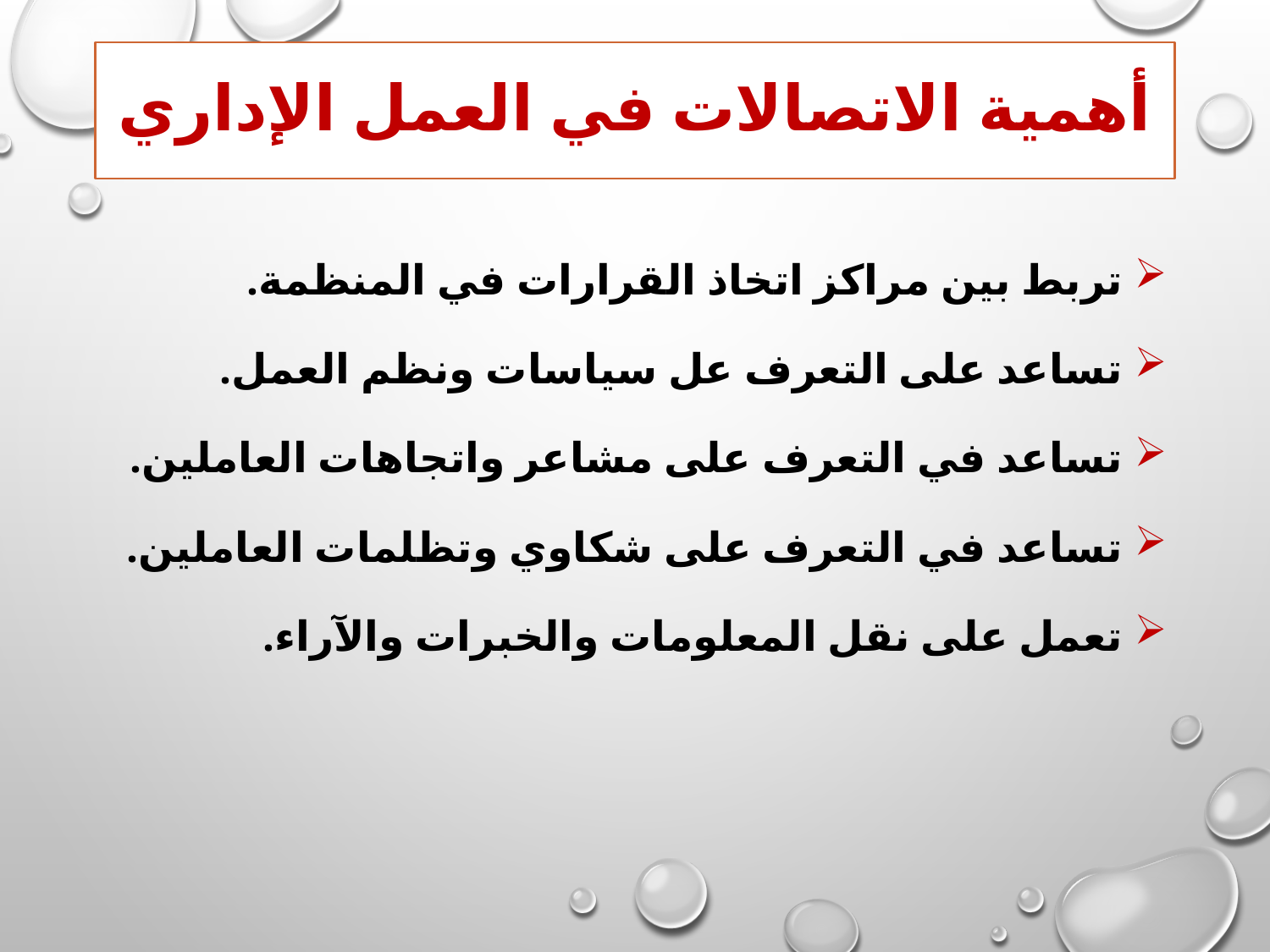

# أهمية الاتصالات في العمل الإداري
 تربط بين مراكز اتخاذ القرارات في المنظمة.
 تساعد على التعرف عل سياسات ونظم العمل.
 تساعد في التعرف على مشاعر واتجاهات العاملين.
 تساعد في التعرف على شكاوي وتظلمات العاملين.
 تعمل على نقل المعلومات والخبرات والآراء.